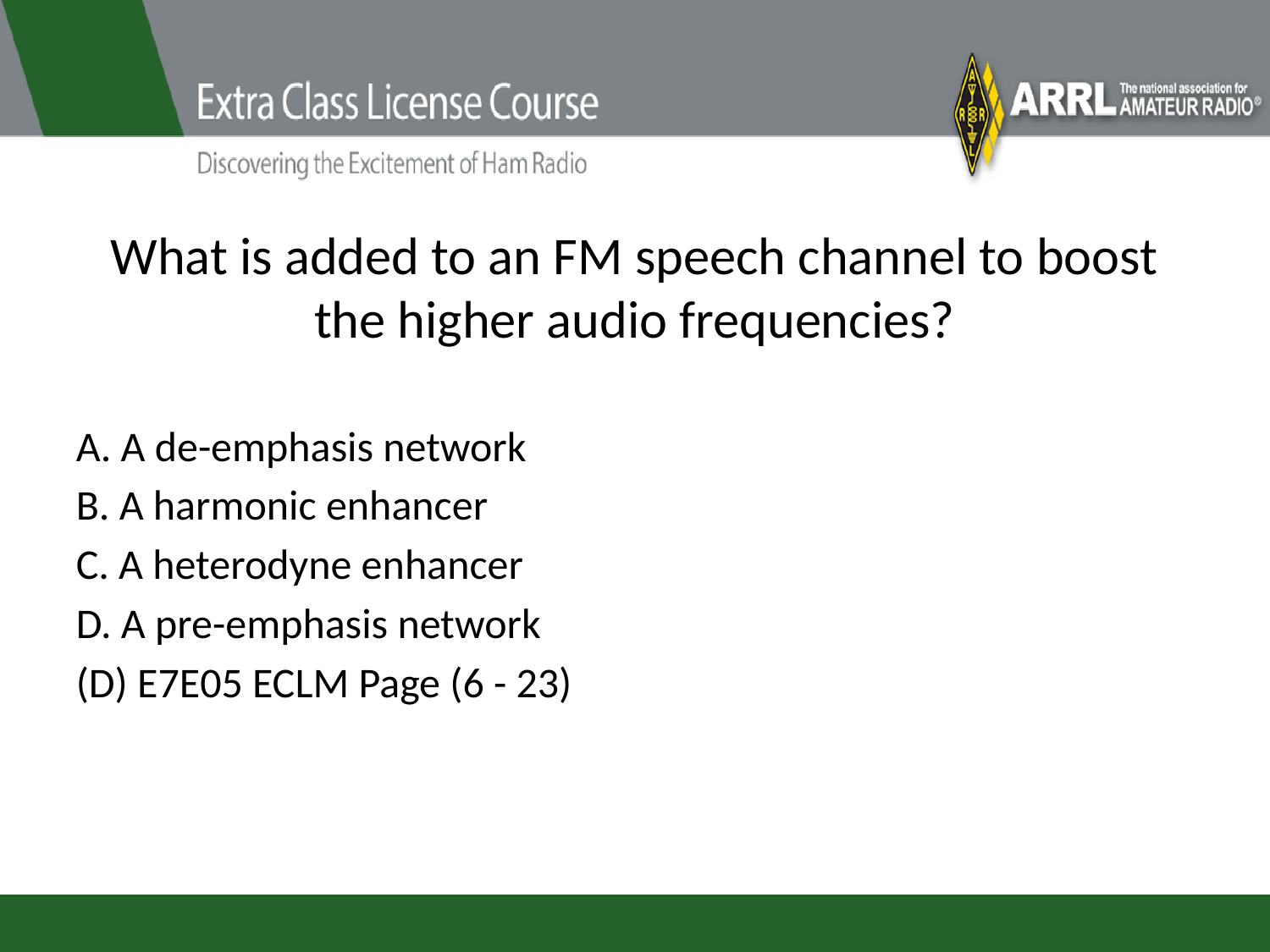

# What is added to an FM speech channel to boost the higher audio frequencies?
A. A de-emphasis network
B. A harmonic enhancer
C. A heterodyne enhancer
D. A pre-emphasis network
(D) E7E05 ECLM Page (6 - 23)